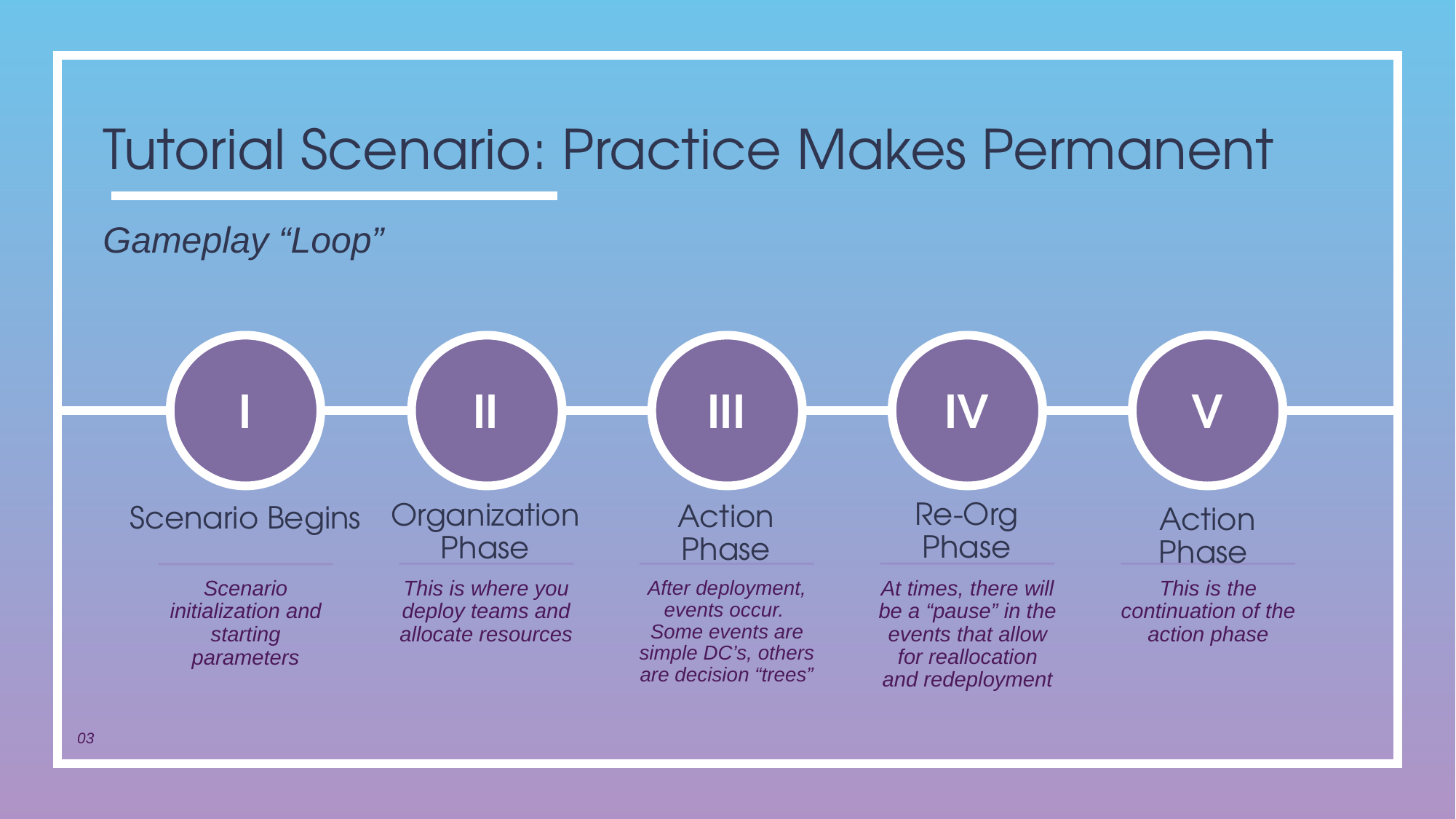

# Tutorial Scenario: Practice Makes Permanent

Gameplay “Loop”
I
II
III
IV
V

Re-Org Phase
Organization Phase
Action Phase
Scenario Begins
Action Phase
Scenario initialization and starting parameters
This is where you deploy teams and allocate resources

After deployment, events occur.  Some events are simple DC’s, others are decision “trees”
At times, there will be a “pause” in the events that allow for reallocation and redeployment
This is the continuation of the action phase

03